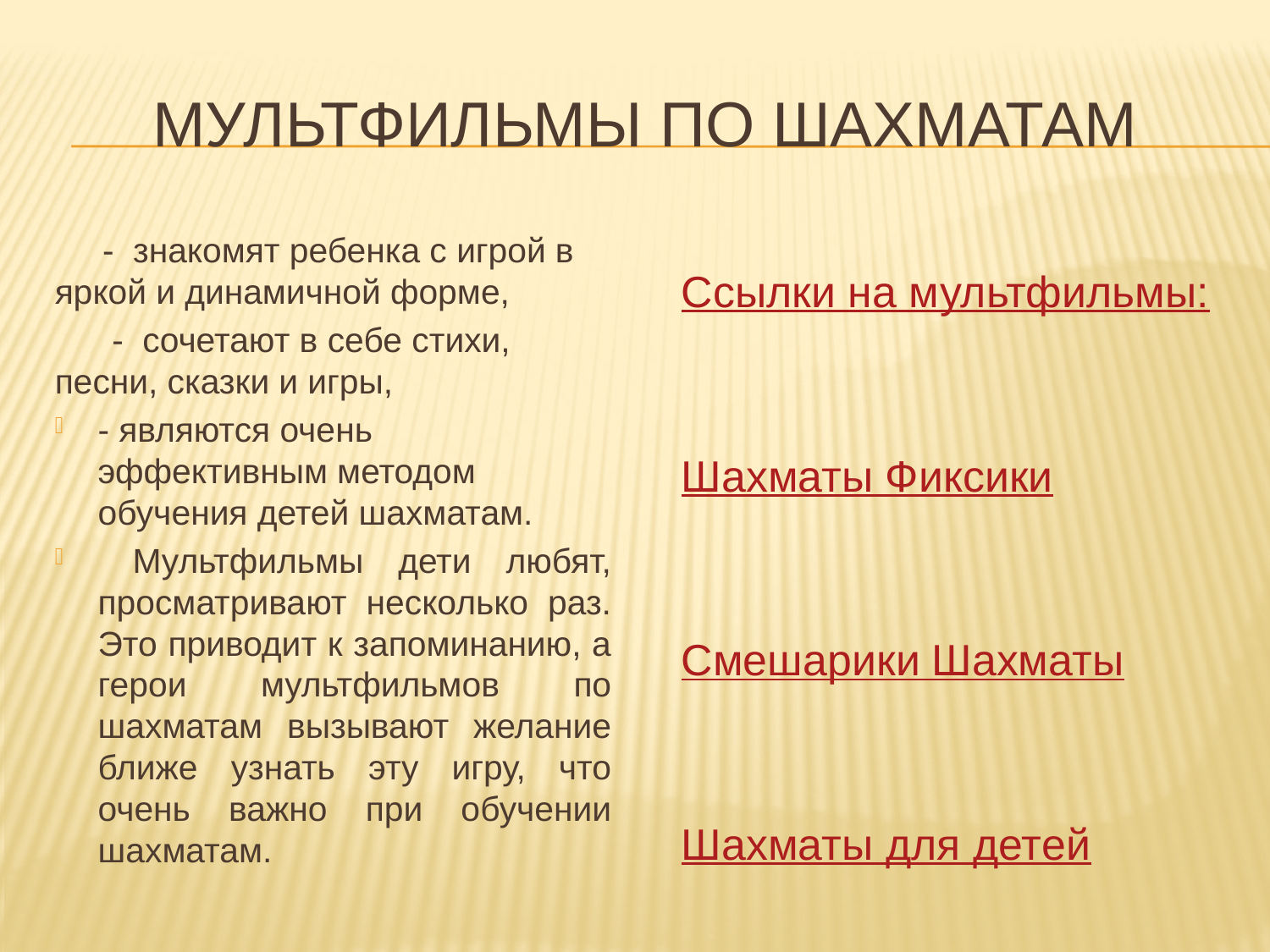

# МУЛЬТФИЛЬМЫ ПО ШАХМАТАМ

Ссылки на мультфильмы:

Шахматы Фиксики

Смешарики Шахматы

Шахматы для детей
     -  знакомят ребенка с игрой в яркой и динамичной форме,
      -  сочетают в себе стихи, песни, сказки и игры,
- являются очень эффективным методом обучения детей шахматам.
 Мультфильмы дети любят, просматривают несколько раз. Это приводит к запоминанию, а герои мультфильмов по шахматам вызывают желание ближе узнать эту игру, что очень важно при обучении шахматам.